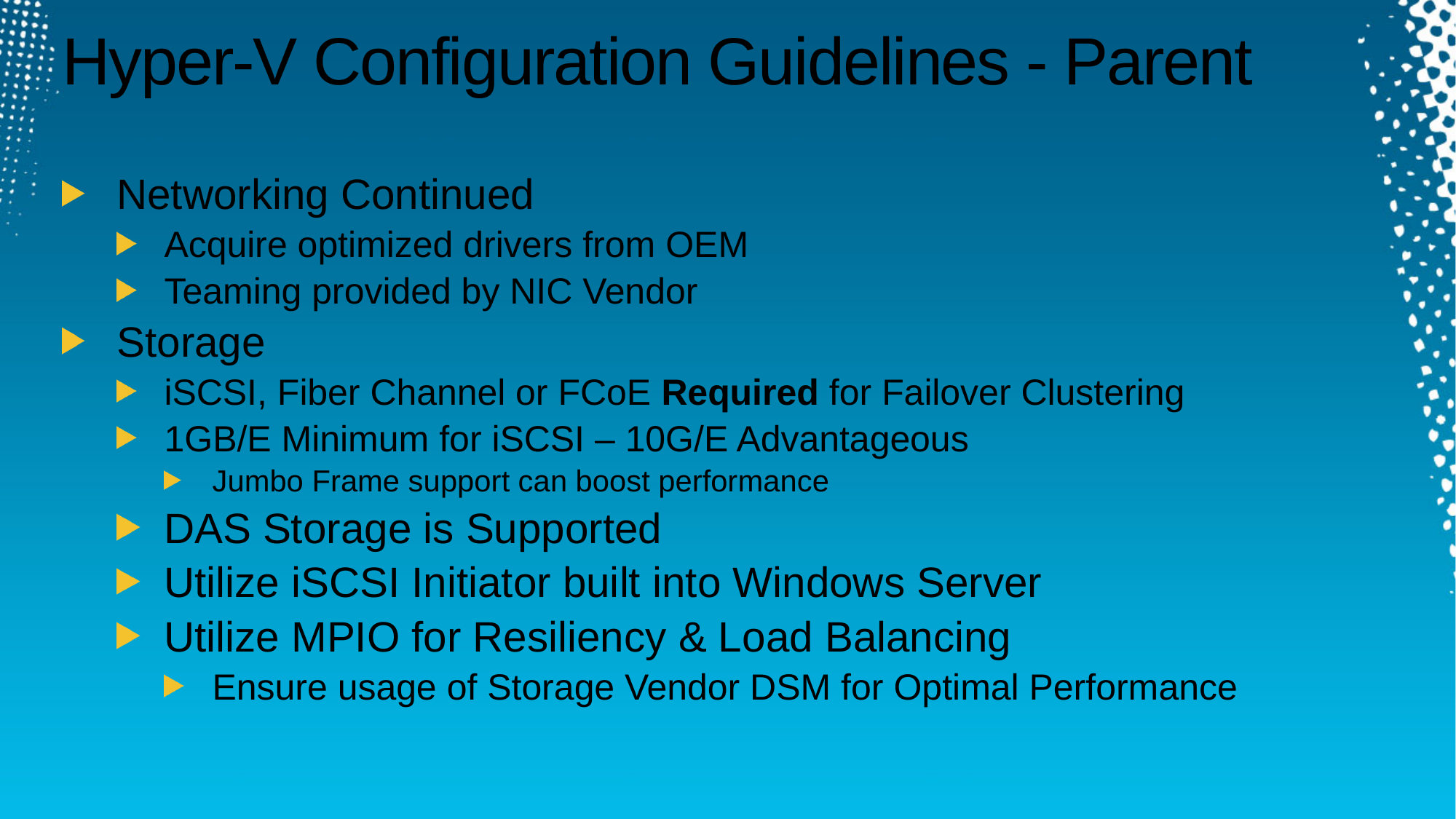

# Hyper-V Configuration Guidelines - Parent
Networking Continued
Acquire optimized drivers from OEM
Teaming provided by NIC Vendor
Storage
iSCSI, Fiber Channel or FCoE Required for Failover Clustering
1GB/E Minimum for iSCSI – 10G/E Advantageous
Jumbo Frame support can boost performance
DAS Storage is Supported
Utilize iSCSI Initiator built into Windows Server
Utilize MPIO for Resiliency & Load Balancing
Ensure usage of Storage Vendor DSM for Optimal Performance